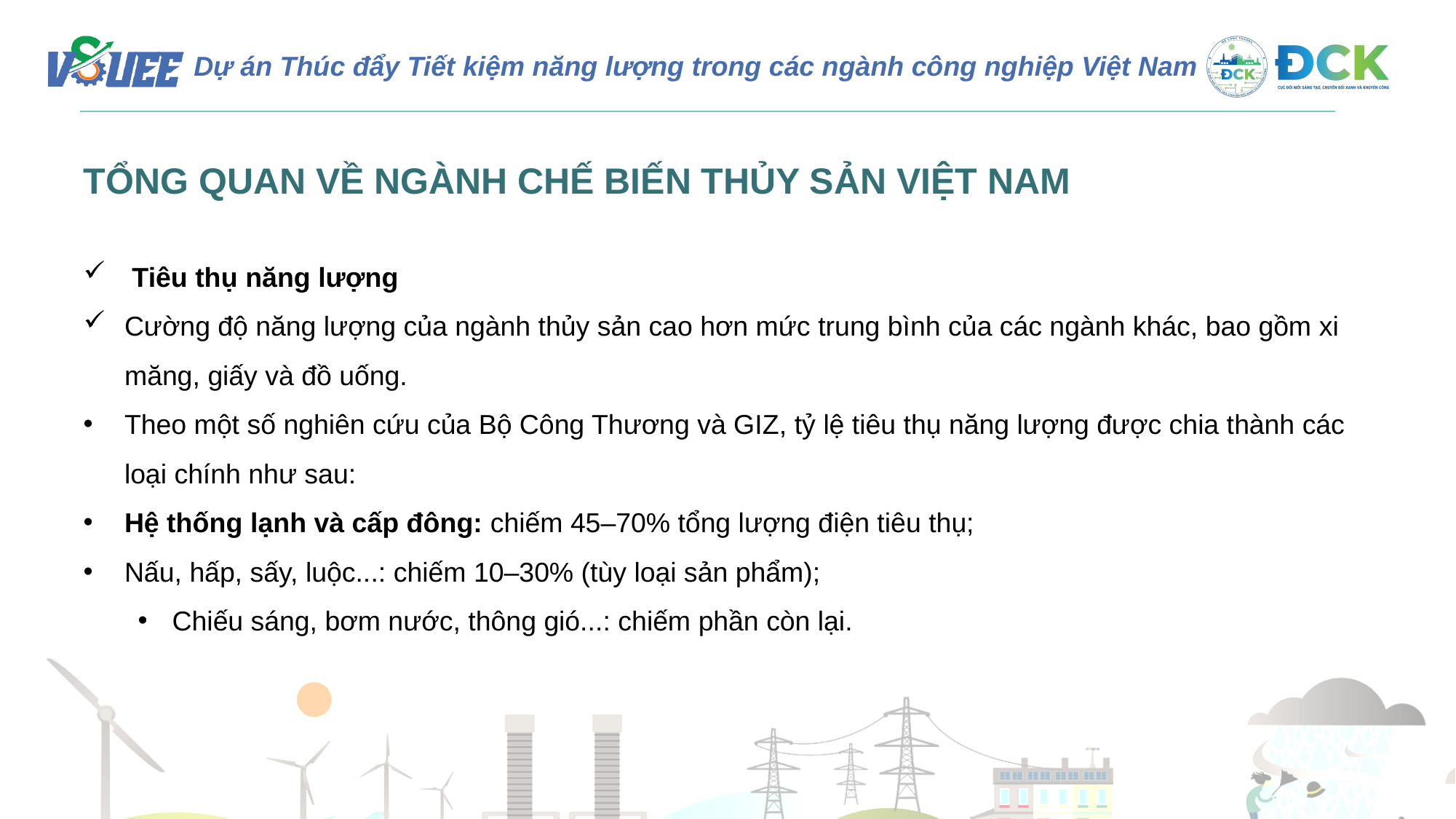

TỔNG QUAN VỀ NGÀNH CHẾ BIẾN THỦY SẢN VIỆT NAM
 Tiêu thụ năng lượng
Cường độ năng lượng của ngành thủy sản cao hơn mức trung bình của các ngành khác, bao gồm xi măng, giấy và đồ uống.
Theo một số nghiên cứu của Bộ Công Thương và GIZ, tỷ lệ tiêu thụ năng lượng được chia thành các loại chính như sau:
Hệ thống lạnh và cấp đông: chiếm 45–70% tổng lượng điện tiêu thụ;
Nấu, hấp, sấy, luộc...: chiếm 10–30% (tùy loại sản phẩm);
Chiếu sáng, bơm nước, thông gió...: chiếm phần còn lại.